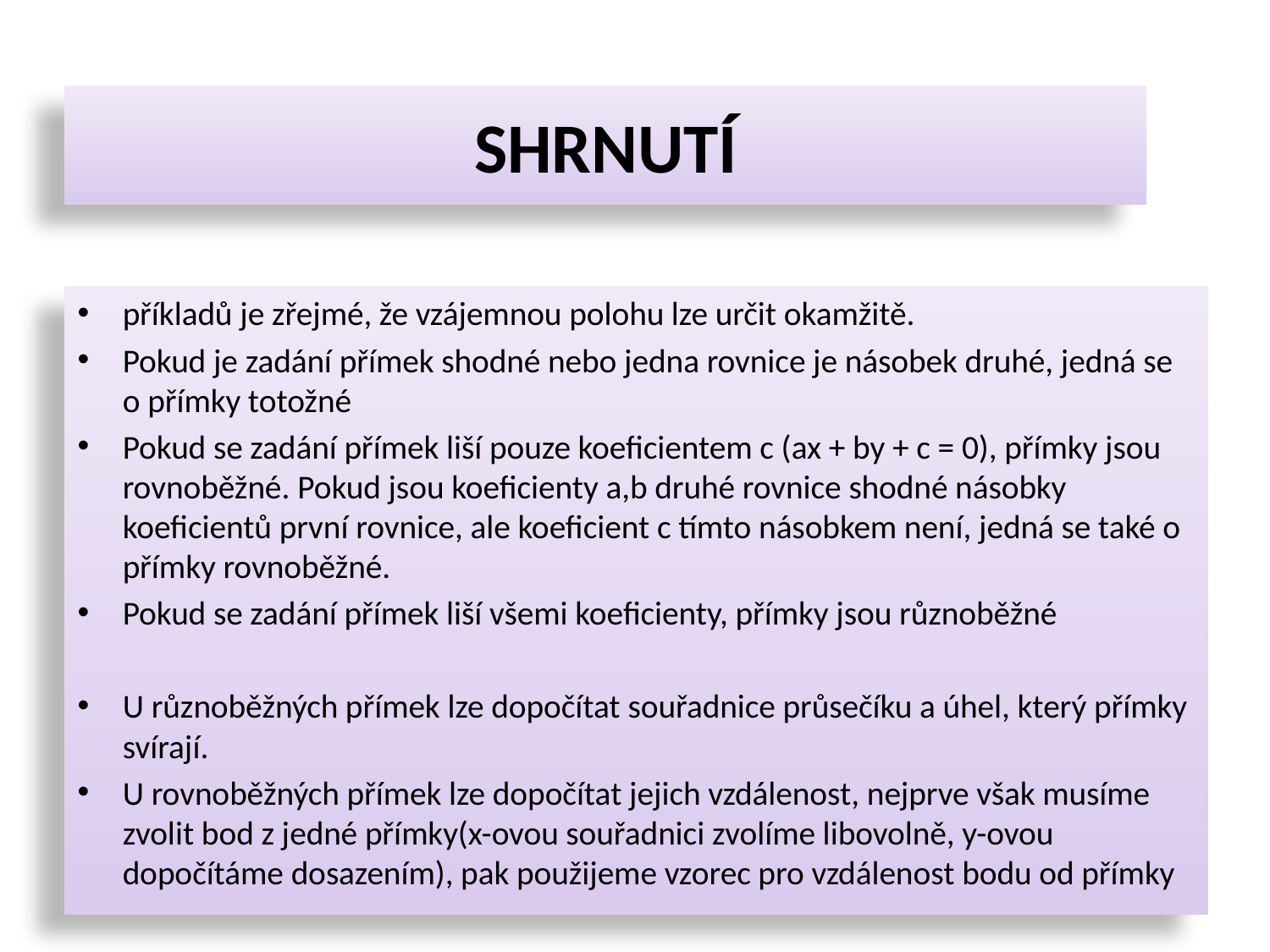

# SHRNUTÍ
příkladů je zřejmé, že vzájemnou polohu lze určit okamžitě.
Pokud je zadání přímek shodné nebo jedna rovnice je násobek druhé, jedná se o přímky totožné
Pokud se zadání přímek liší pouze koeficientem c (ax + by + c = 0), přímky jsou rovnoběžné. Pokud jsou koeficienty a,b druhé rovnice shodné násobky koeficientů první rovnice, ale koeficient c tímto násobkem není, jedná se také o přímky rovnoběžné.
Pokud se zadání přímek liší všemi koeficienty, přímky jsou různoběžné

U různoběžných přímek lze dopočítat souřadnice průsečíku a úhel, který přímky svírají.
U rovnoběžných přímek lze dopočítat jejich vzdálenost, nejprve však musíme zvolit bod z jedné přímky(x-ovou souřadnici zvolíme libovolně, y-ovou dopočítáme dosazením), pak použijeme vzorec pro vzdálenost bodu od přímky